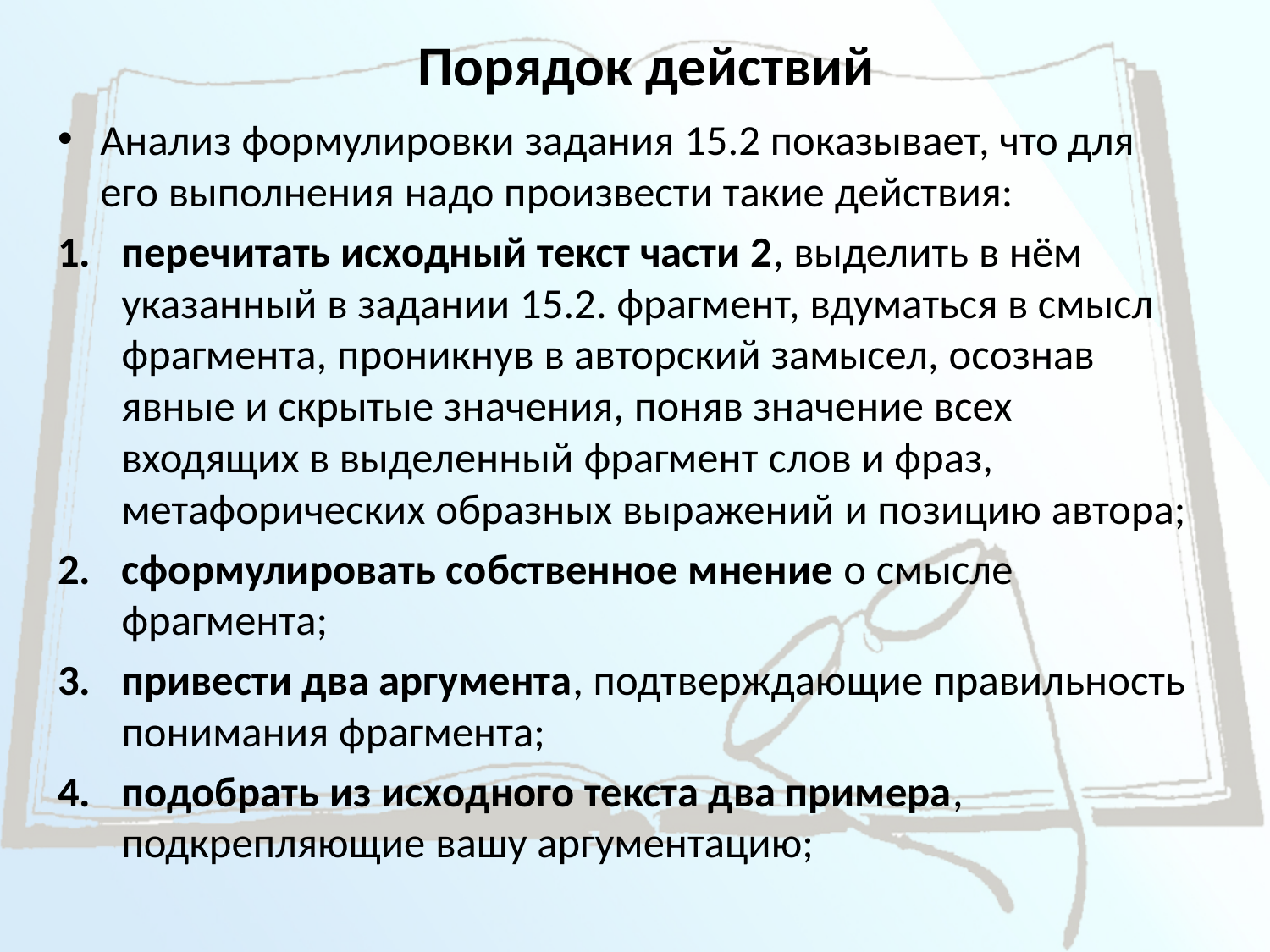

# Порядок действий
Анализ формулировки задания 15.2 показывает, что для его выполнения надо произвести такие действия:
перечитать исходный текст части 2, выделить в нём указанный в задании 15.2. фрагмент, вдуматься в смысл фрагмента, проникнув в авторский замысел, осознав явные и скрытые значения, поняв значение всех входящих в выделенный фрагмент слов и фраз, метафорических образных выражений и позицию автора;
сформулировать собственное мнение о смысле фрагмента;
привести два аргумента, подтверждающие правильность понимания фрагмента;
подобрать из исходного текста два примера, подкрепляющие вашу аргументацию;